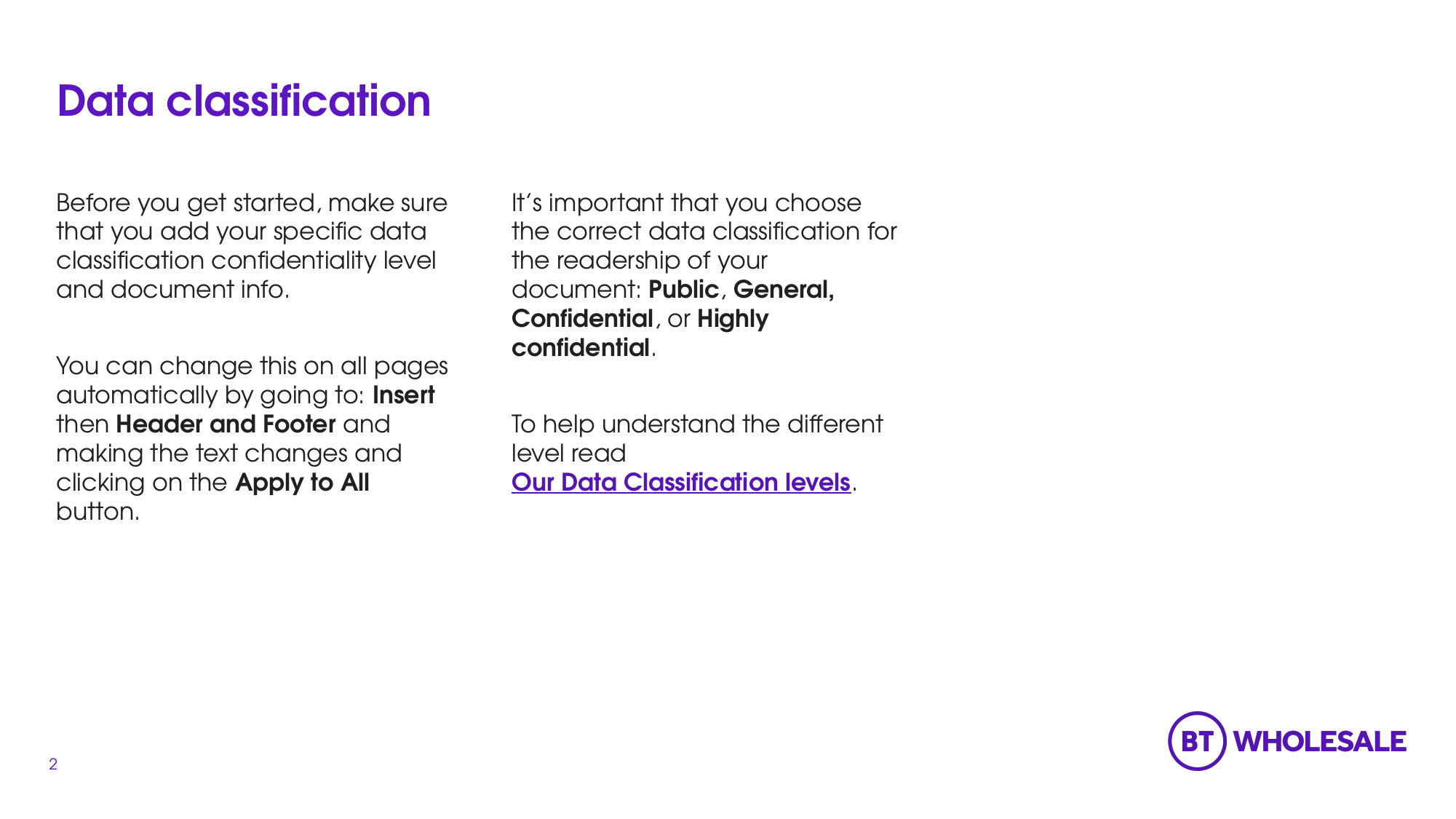

# Data classification
Before you get started, make sure that you add your specific data classification confidentiality level and document info.

You can change this on all pages automatically by going to: Insert then Header and Footer and making the text changes and clicking on the Apply to All button.

It’s important that you choose the correct data classification for the readership of your document: Public, General, Confidential, or Highly confidential.

To help understand the different level read Our Data Classification levels.